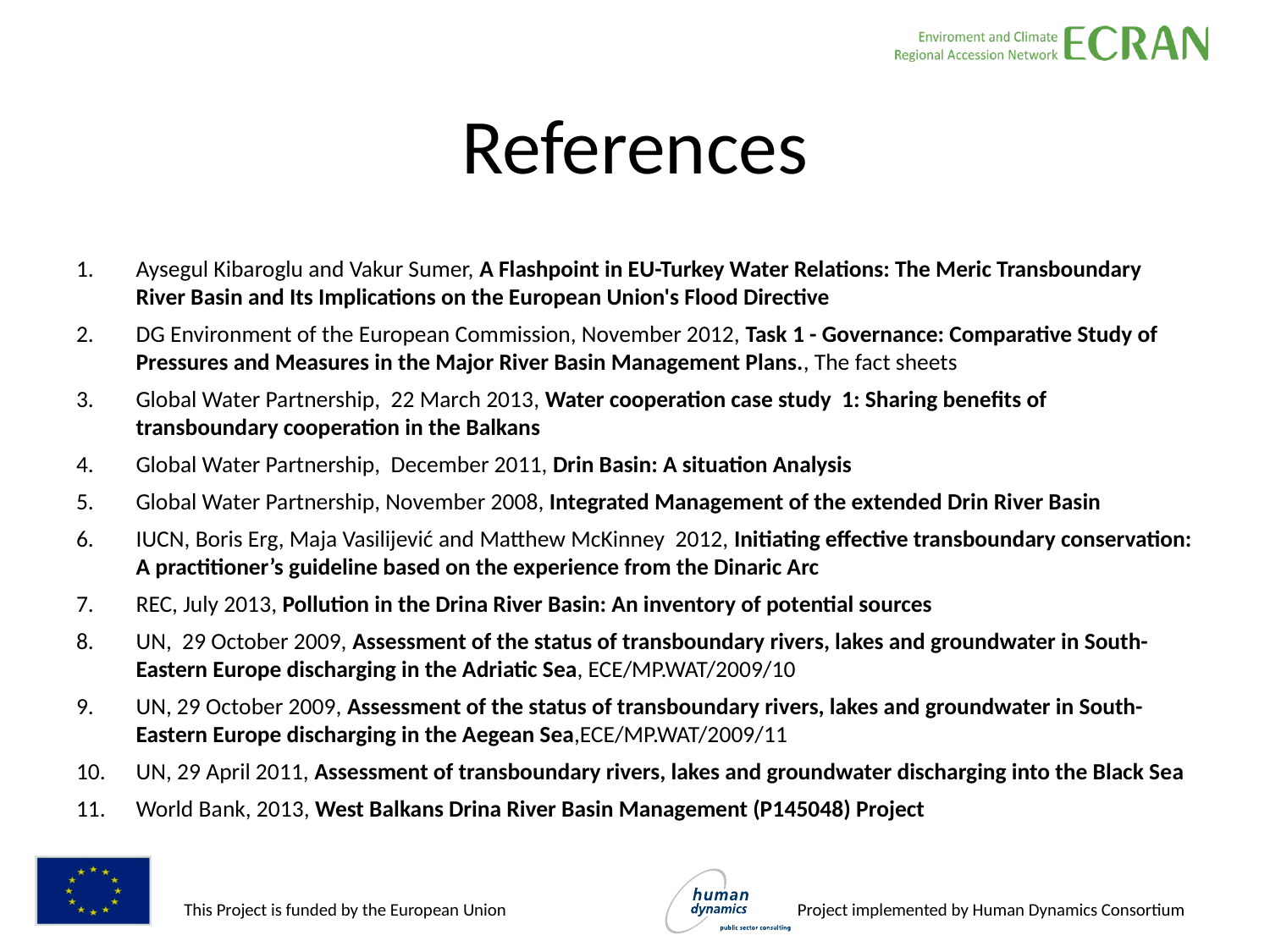

# References
Aysegul Kibaroglu and Vakur Sumer, A Flashpoint in EU-Turkey Water Relations: The Meric Transboundary River Basin and Its Implications on the European Union's Flood Directive
DG Environment of the European Commission, November 2012, Task 1 - Governance: Comparative Study of Pressures and Measures in the Major River Basin Management Plans., The fact sheets
Global Water Partnership,  22 March 2013, Water cooperation case study  1: Sharing benefits of transboundary cooperation in the Balkans
Global Water Partnership,  December 2011, Drin Basin: A situation Analysis
Global Water Partnership, November 2008, Integrated Management of the extended Drin River Basin
IUCN, Boris Erg, Maja Vasilijević and Matthew McKinney  2012, Initiating effective transboundary conservation: A practitioner’s guideline based on the experience from the Dinaric Arc
REC, July 2013, Pollution in the Drina River Basin: An inventory of potential sources
UN,  29 October 2009, Assessment of the status of transboundary rivers, lakes and groundwater in South-Eastern Europe discharging in the Adriatic Sea, ECE/MP.WAT/2009/10
UN, 29 October 2009, Assessment of the status of transboundary rivers, lakes and groundwater in South-Eastern Europe discharging in the Aegean Sea,ECE/MP.WAT/2009/11
UN, 29 April 2011, Assessment of transboundary rivers, lakes and groundwater discharging into the Black Sea
World Bank, 2013, West Balkans Drina River Basin Management (P145048) Project